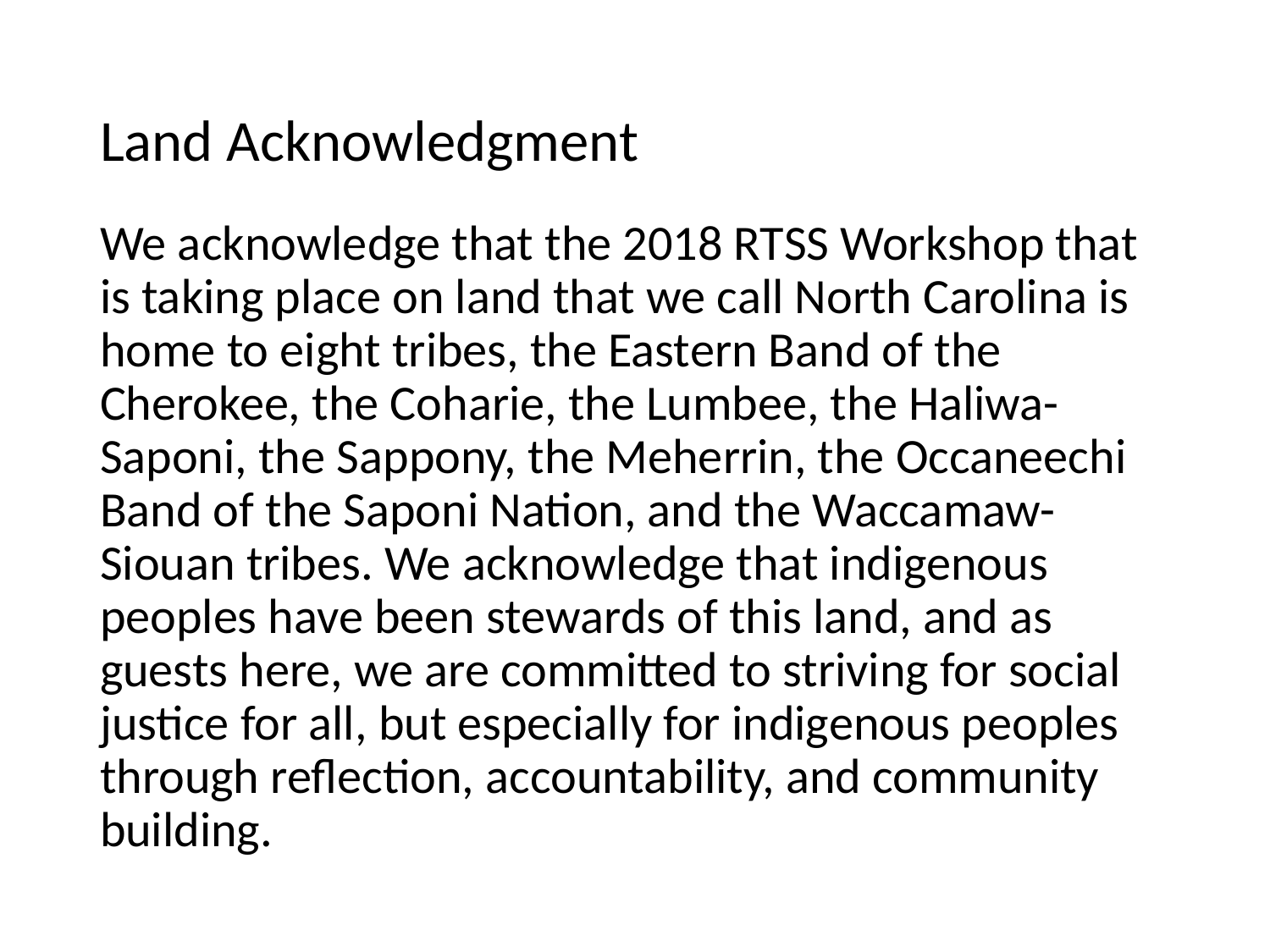

# Land Acknowledgment
We acknowledge that the 2018 RTSS Workshop that is taking place on land that we call North Carolina is home to eight tribes, the Eastern Band of the Cherokee, the Coharie, the Lumbee, the Haliwa-Saponi, the Sappony, the Meherrin, the Occaneechi Band of the Saponi Nation, and the Waccamaw-Siouan tribes. We acknowledge that indigenous peoples have been stewards of this land, and as guests here, we are committed to striving for social justice for all, but especially for indigenous peoples through reflection, accountability, and community building.